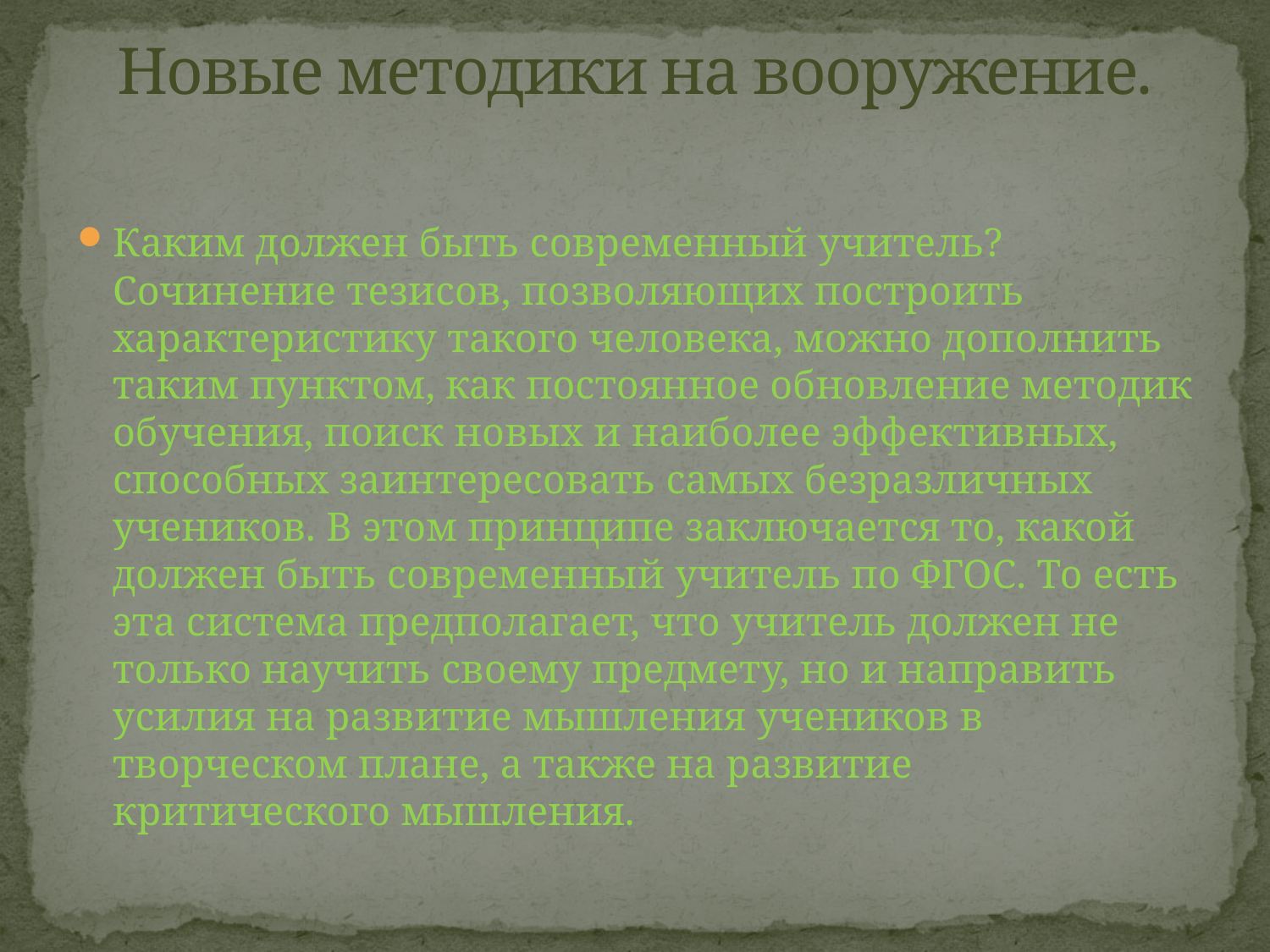

# Новые методики на вооружение.
Каким должен быть современный учитель? Сочинение тезисов, позволяющих построить характеристику такого человека, можно дополнить таким пунктом, как постоянное обновление методик обучения, поиск новых и наиболее эффективных, способных заинтересовать самых безразличных учеников. В этом принципе заключается то, какой должен быть современный учитель по ФГОС. То есть эта система предполагает, что учитель должен не только научить своему предмету, но и направить усилия на развитие мышления учеников в творческом плане, а также на развитие критического мышления.